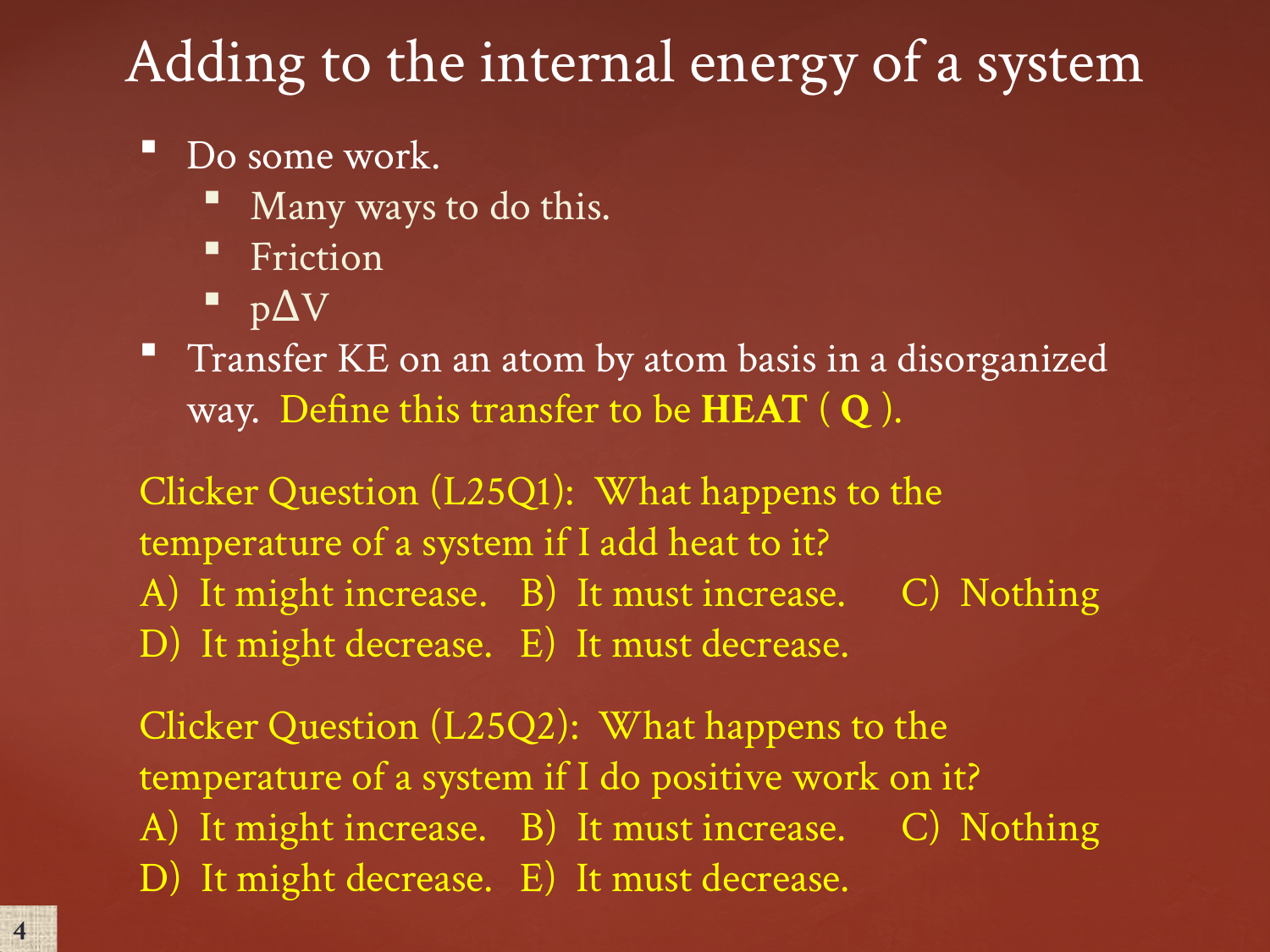

Adding to the internal energy of a system
Do some work.
Many ways to do this.
Friction
p∆V
Transfer KE on an atom by atom basis in a disorganized way.  Define this transfer to be HEAT ( Q ).
Clicker Question (L25Q1):  What happens to the temperature of a system if I add heat to it?
A)  It might increase.	B)  It must increase.	C)  Nothing
D)  It might decrease.	E)  It must decrease.
Clicker Question (L25Q2):  What happens to the temperature of a system if I do positive work on it?
A)  It might increase.	B)  It must increase.	C)  Nothing
D)  It might decrease.	E)  It must decrease.
4